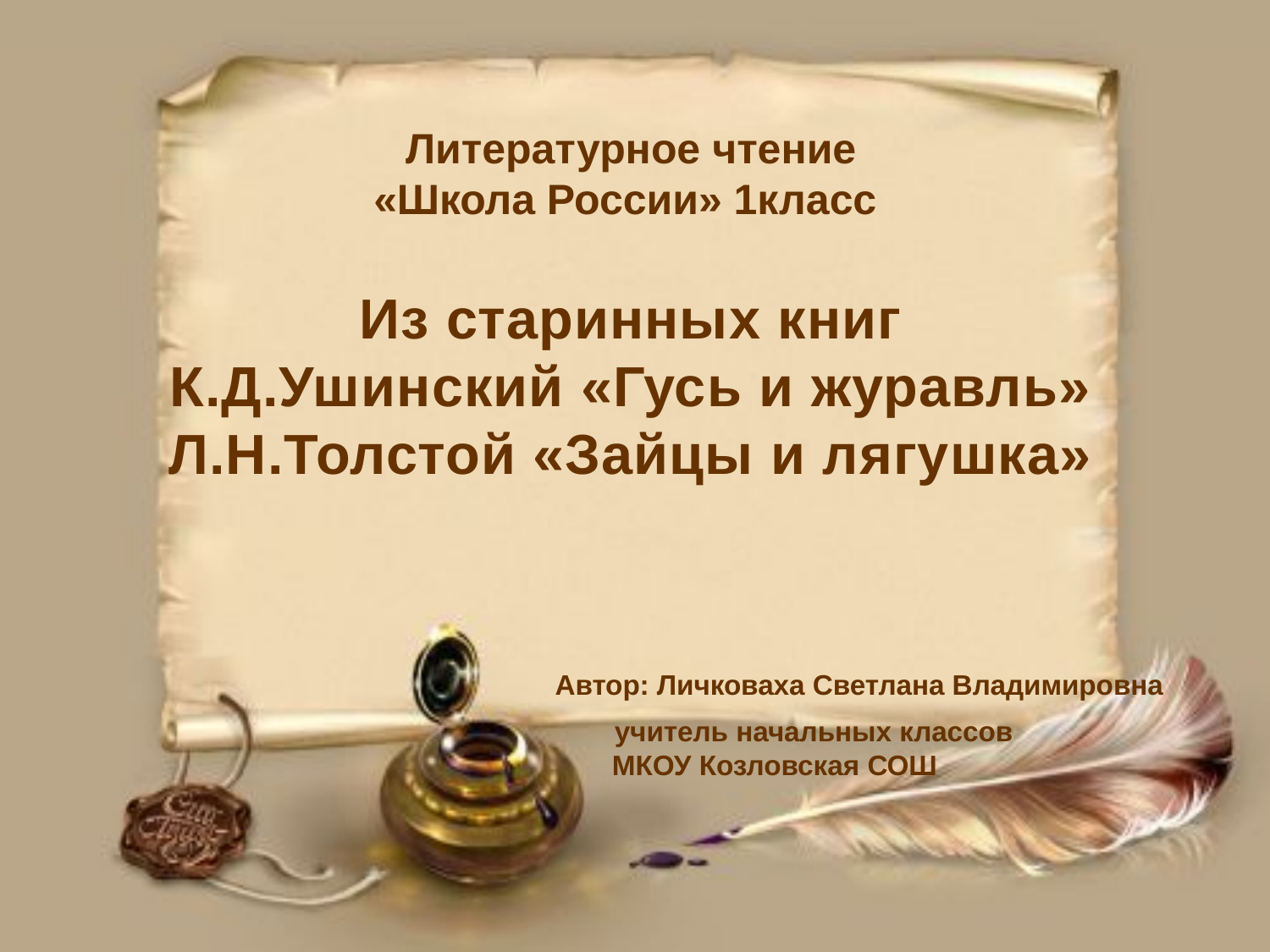

# Литературное чтение «Школа России» 1класс Из старинных книг К.Д.Ушинский «Гусь и журавль» Л.Н.Толстой «Зайцы и лягушка» Автор: Личковаха Светлана Владимировна учитель начальных классов МКОУ Козловская СОШ